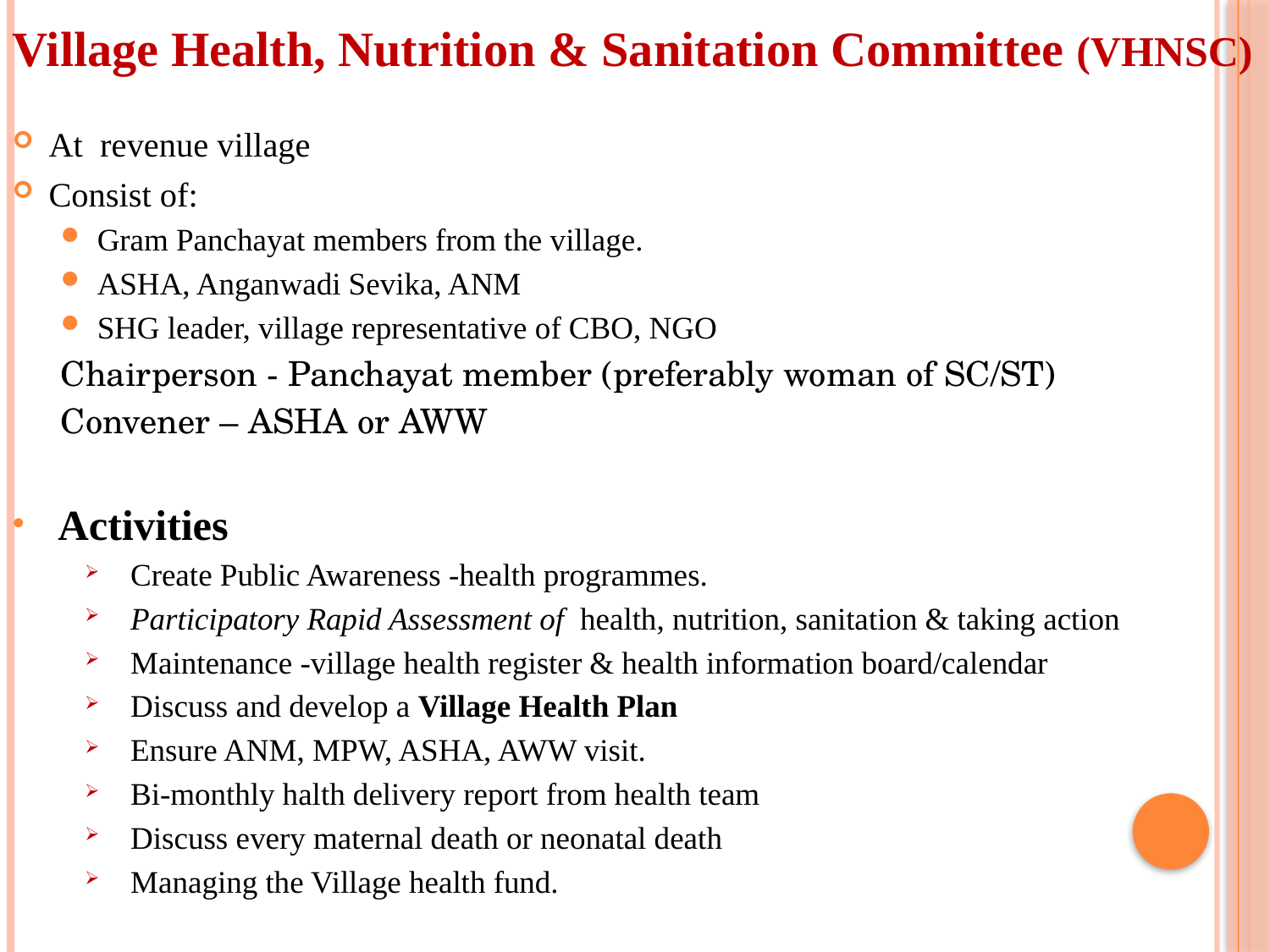

Village Health, Nutrition & Sanitation Committee (VHNSC)
At  revenue village
Consist of:
Gram Panchayat members from the village.
ASHA, Anganwadi Sevika, ANM
SHG leader, village representative of CBO, NGO
Chairperson - Panchayat member (preferably woman of SC/ST)
Convener – ASHA or AWW

Activities
Create Public Awareness -health programmes.
Participatory Rapid Assessment of  health, nutrition, sanitation & taking action
Maintenance -village health register & health information board/calendar
Discuss and develop a Village Health Plan
Ensure ANM, MPW, ASHA, AWW visit.
Bi-monthly halth delivery report from health team
Discuss every maternal death or neonatal death
Managing the Village health fund.